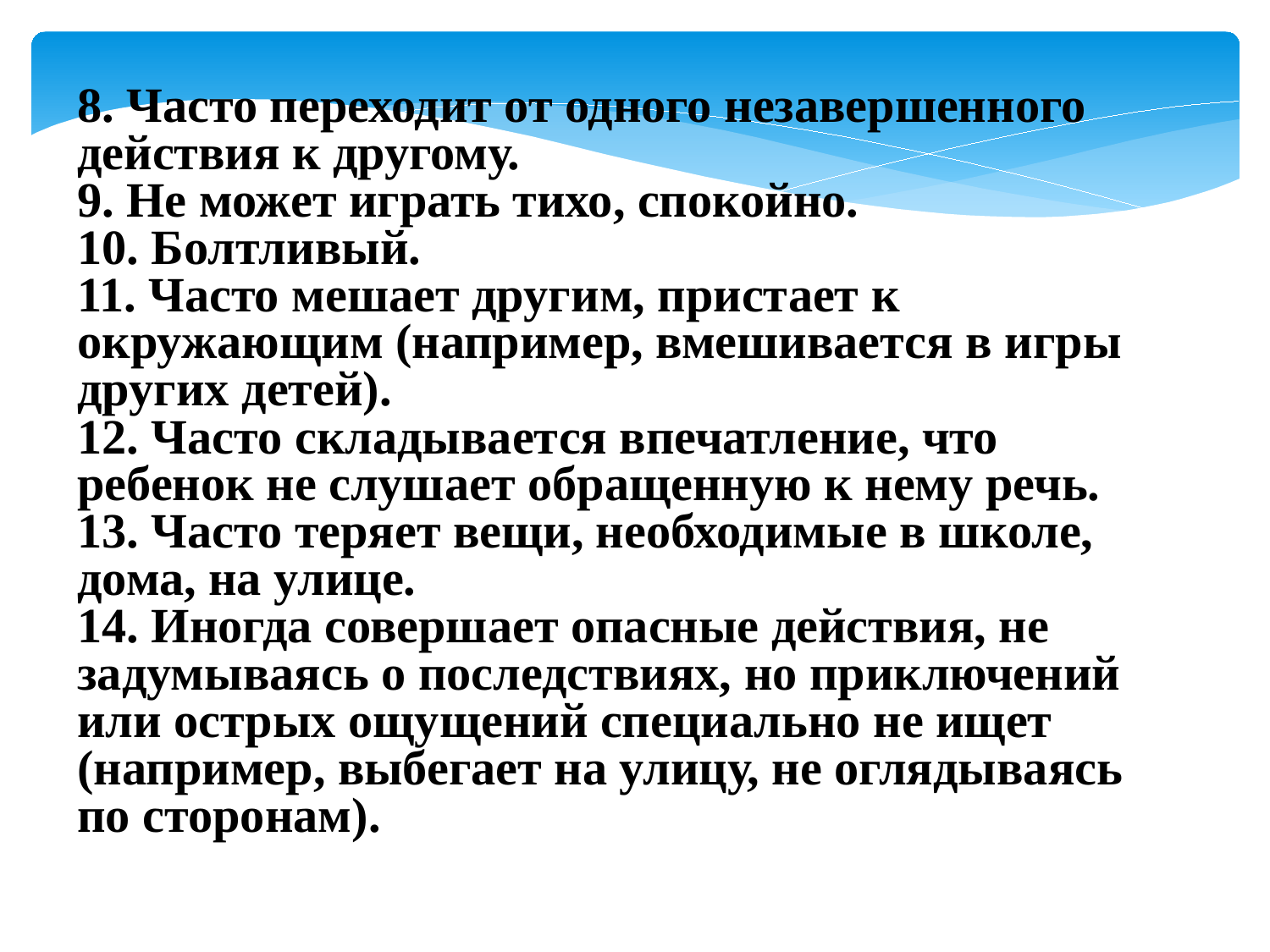

8. Часто переходит от одного незавершенного действия к другому.
9. Не может играть тихо, спокойно.
10. Болтливый.
11. Часто мешает другим, пристает к окружающим (например, вмешивается в игры других детей).
12. Часто складывается впечатление, что ребенок не слушает обращенную к нему речь.
13. Часто теряет вещи, необходимые в школе, дома, на улице.
14. Иногда совершает опасные действия, не задумываясь о последствиях, но приключений или острых ощущений специально не ищет (например, выбегает на улицу, не оглядываясь по сторонам).